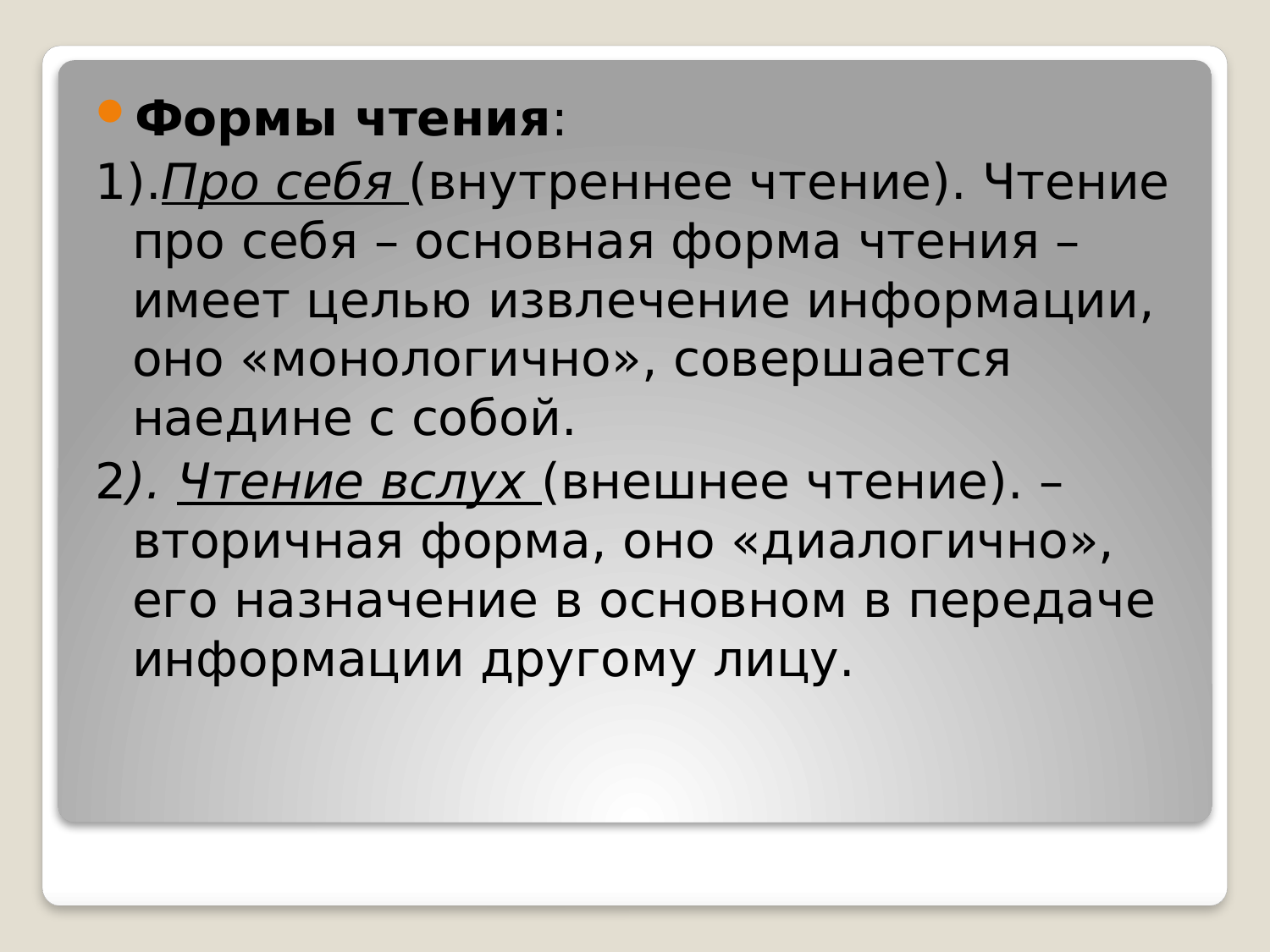

Формы чтения:
1).Про себя (внутреннее чтение). Чтение про себя – основная форма чтения – имеет целью извлечение информации, оно «монологично», совершается наедине с собой.
2). Чтение вслух (внешнее чтение). – вторичная форма, оно «диалогично», его назначение в основном в передаче информации другому лицу.